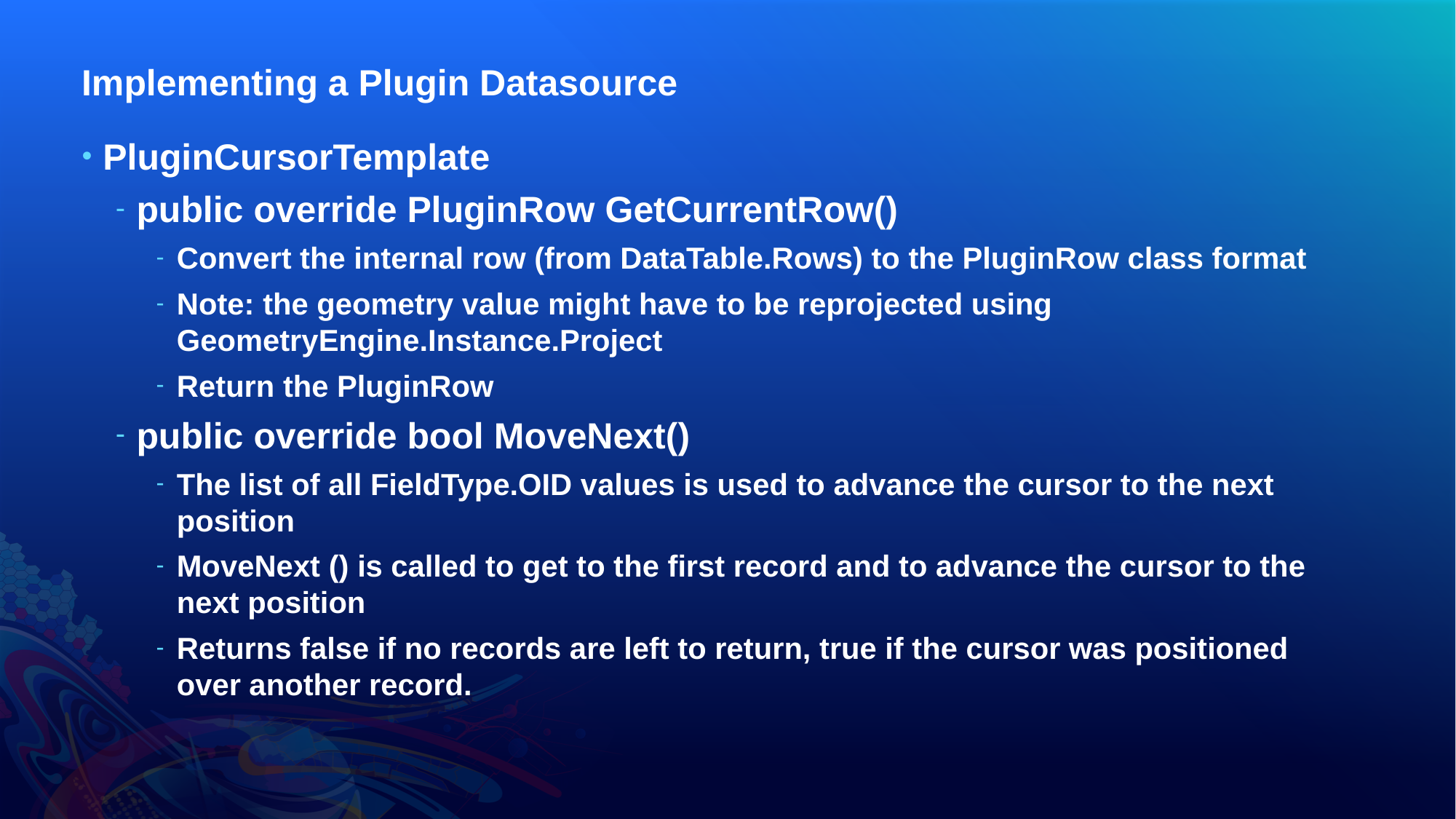

# Implementing a Plugin Datasource
PluginCursorTemplate
public override PluginRow GetCurrentRow()
Convert the internal row (from DataTable.Rows) to the PluginRow class format
Note: the geometry value might have to be reprojected using GeometryEngine.Instance.Project
Return the PluginRow
public override bool MoveNext()
The list of all FieldType.OID values is used to advance the cursor to the next position
MoveNext () is called to get to the first record and to advance the cursor to the next position
Returns false if no records are left to return, true if the cursor was positioned over another record.